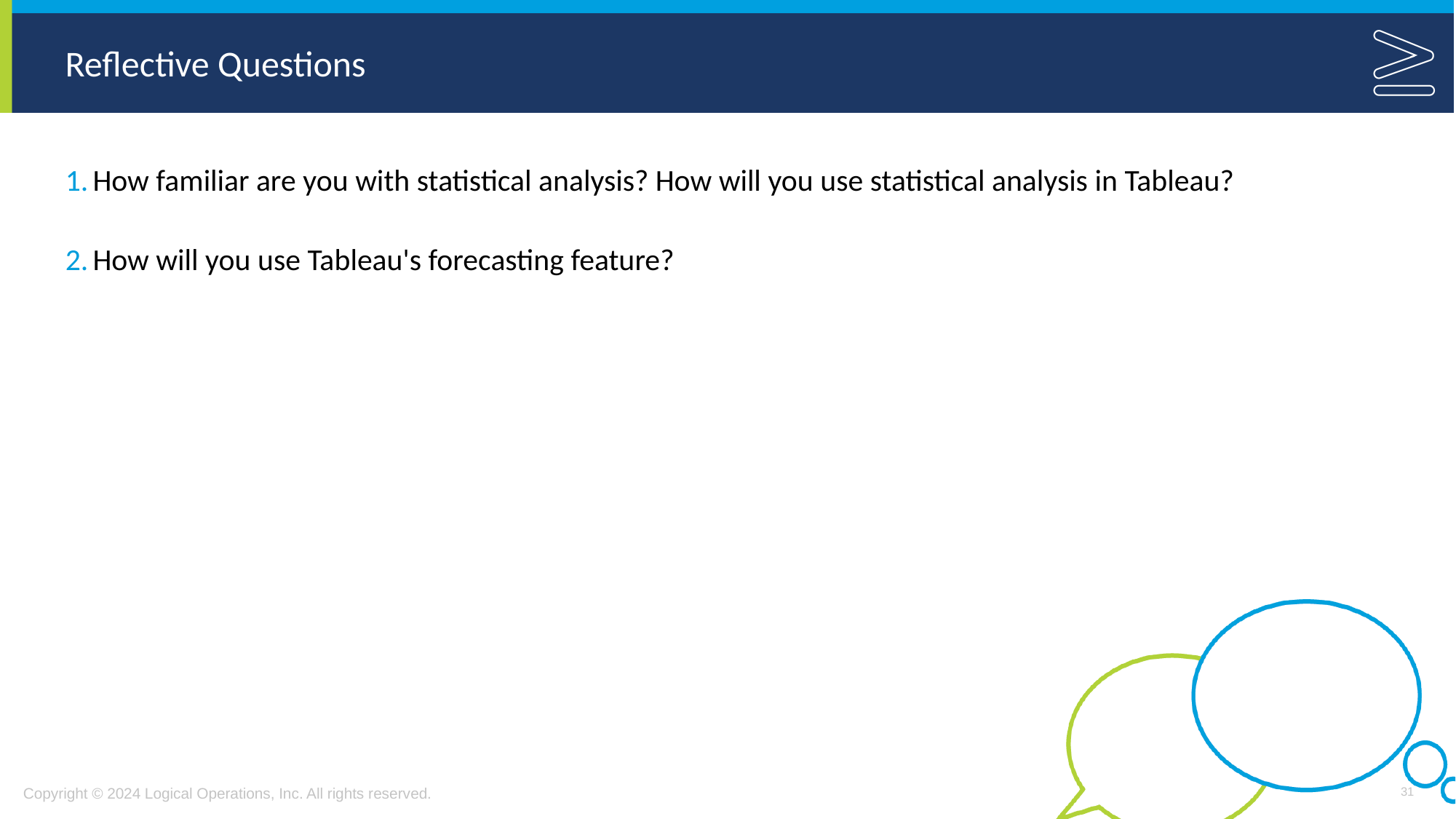

How familiar are you with statistical analysis? How will you use statistical analysis in Tableau?
How will you use Tableau's forecasting feature?
31